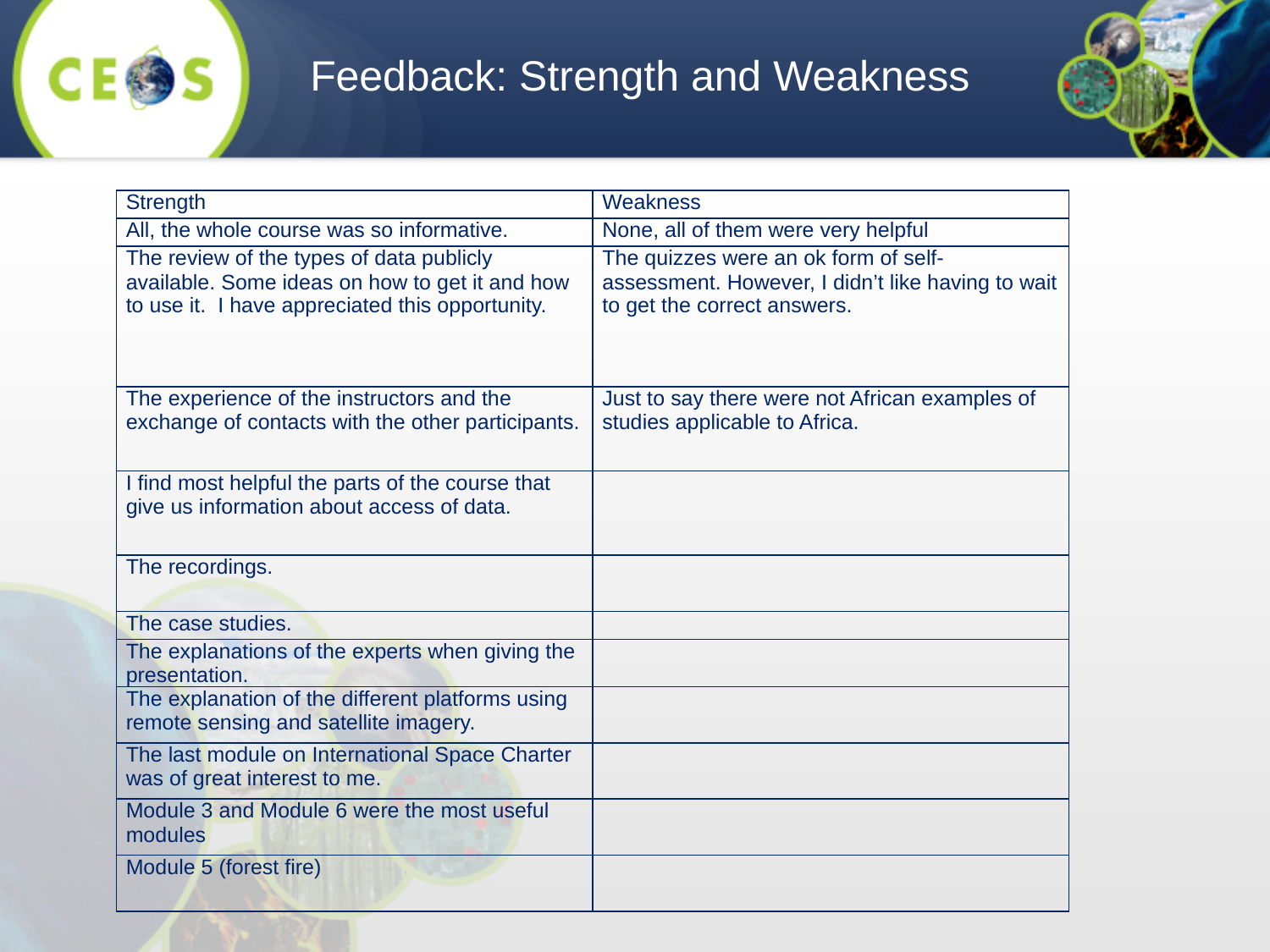

Feedback: Strength and Weakness
| Strength | Weakness |
| --- | --- |
| All, the whole course was so informative. | None, all of them were very helpful |
| The review of the types of data publicly available. Some ideas on how to get it and how to use it. I have appreciated this opportunity. | The quizzes were an ok form of self-assessment. However, I didn’t like having to wait to get the correct answers. |
| The experience of the instructors and the exchange of contacts with the other participants. | Just to say there were not African examples of studies applicable to Africa. |
| I find most helpful the parts of the course that give us information about access of data. |  |
| The recordings. |  |
| The case studies. |  |
| The explanations of the experts when giving the presentation. |  |
| The explanation of the different platforms using remote sensing and satellite imagery. |  |
| The last module on International Space Charter was of great interest to me. |  |
| Module 3 and Module 6 were the most useful modules |  |
| Module 5 (forest fire) |  |